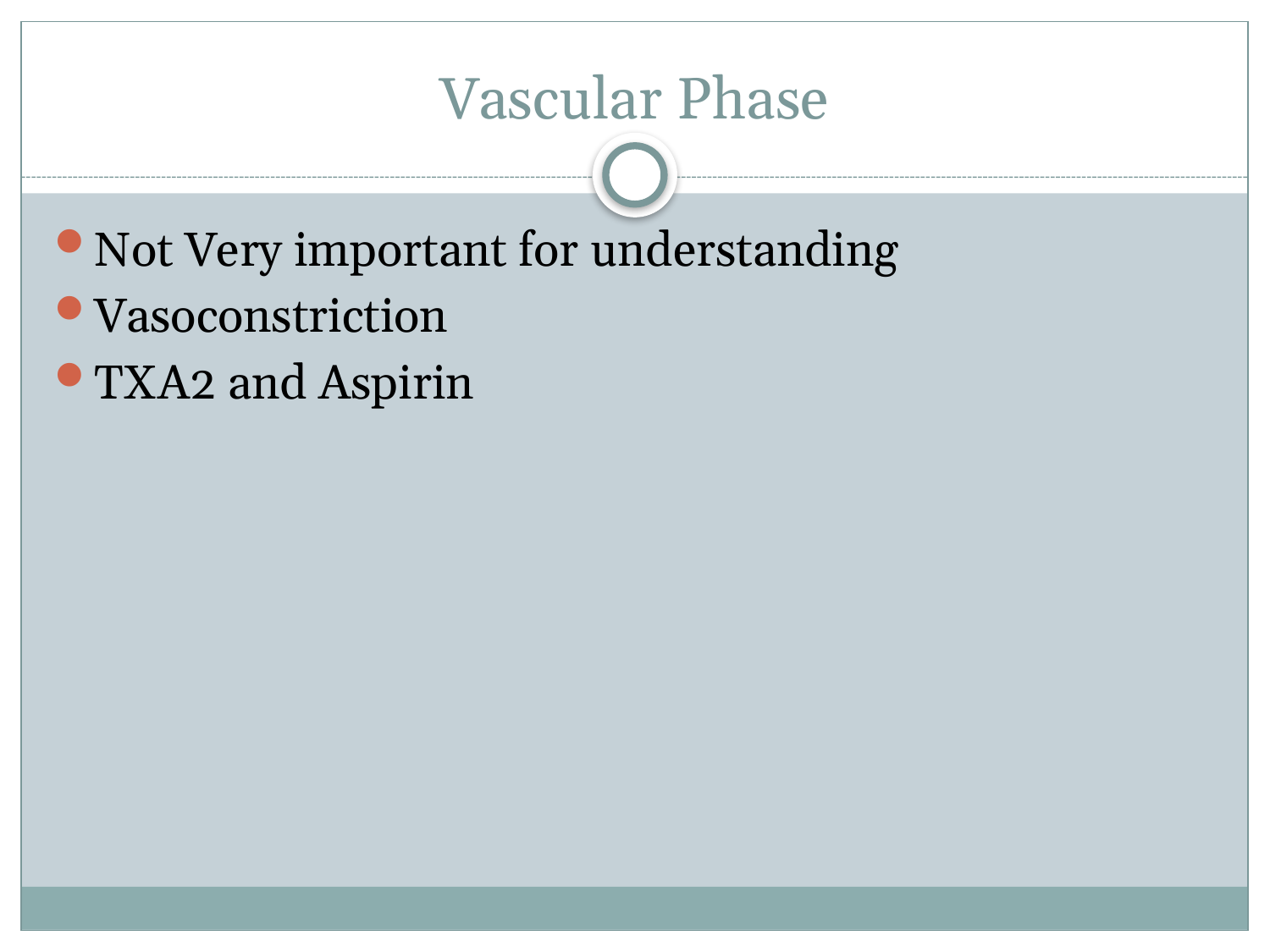

# Vascular Phase
Not Very important for understanding
Vasoconstriction
TXA2 and Aspirin